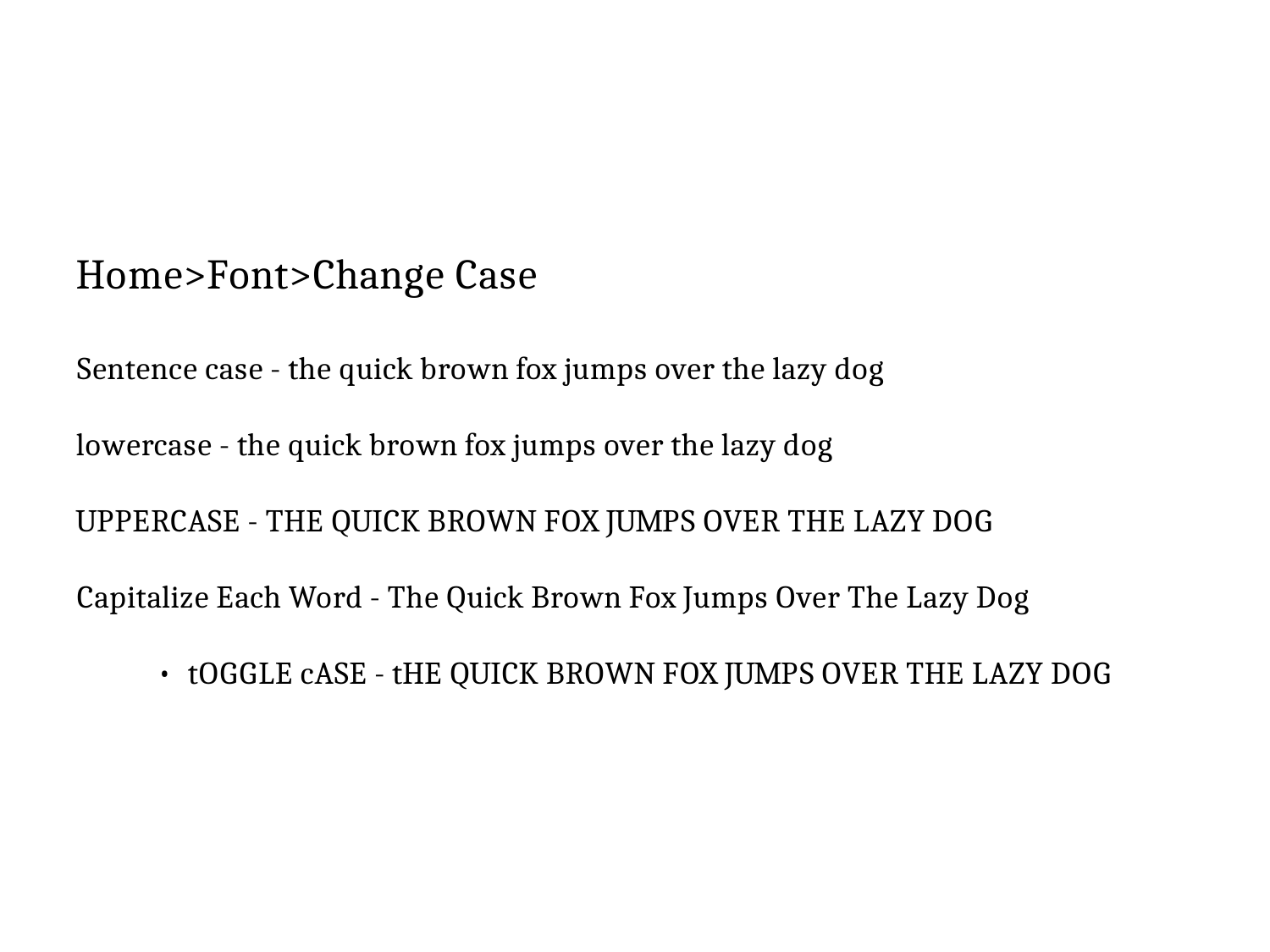

Home>Font>Change Case

Sentence case - the quick brown fox jumps over the lazy dog

lowercase - the quick brown fox jumps over the lazy dog

UPPERCASE - THE QUICK BROWN FOX JUMPS OVER THE LAZY DOG

Capitalize Each Word - The Quick Brown Fox Jumps Over The Lazy Dog

tOGGLE cASE - tHE QUICK BROWN FOX JUMPS OVER THE LAZY DOG